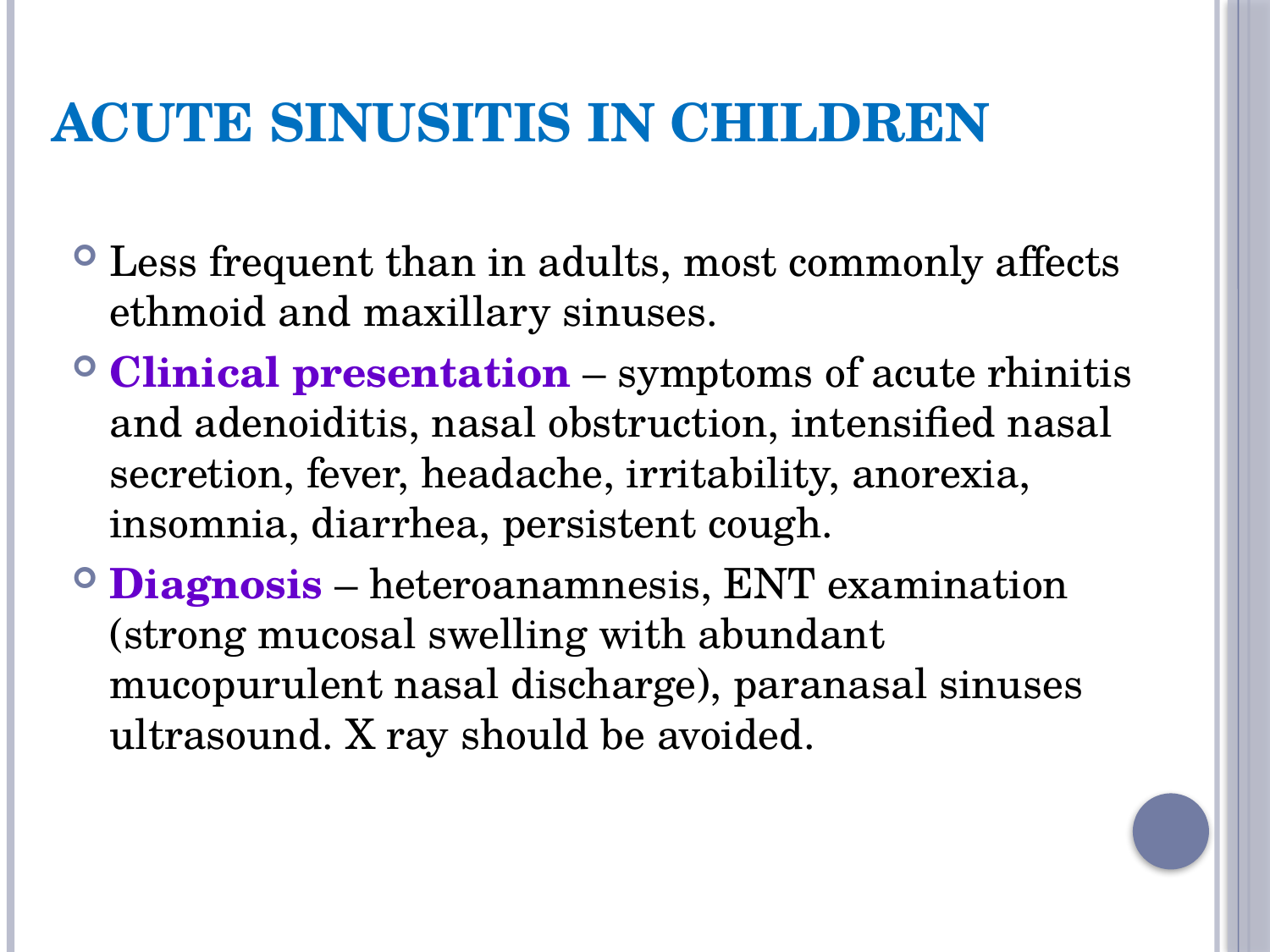

# Acute sinusitis in children
Less frequent than in adults, most commonly affects ethmoid and maxillary sinuses.
Clinical presentation – symptoms of acute rhinitis and adenoiditis, nasal obstruction, intensified nasal secretion, fever, headache, irritability, anorexia, insomnia, diarrhea, persistent cough.
Diagnosis – heteroanamnesis, ENT examination (strong mucosal swelling with abundant mucopurulent nasal discharge), paranasal sinuses ultrasound. X ray should be avoided.